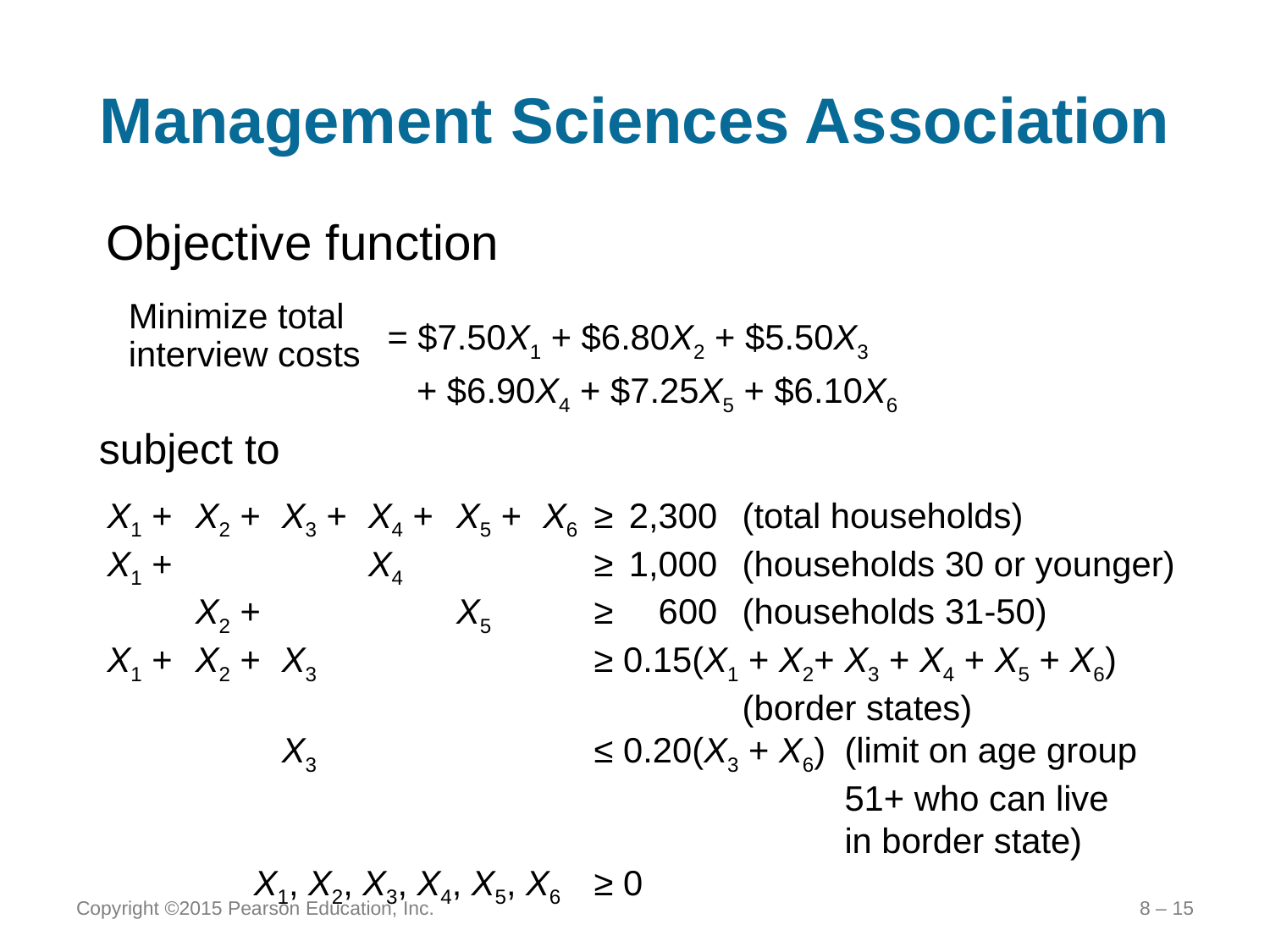

# Management Sciences Association
Objective function
Minimize total interview costs
= $7.50X1 + $6.80X2 + $5.50X3
   + $6.90X4 + $7.25X5 + $6.10X6
subject to
	X1 +	X2 +	X3 +	X4 +	X5 +	X6	≥	2,300	(total households)
	X1 +			X4			≥	1,000	(households 30 or younger)
		X2 +			X5		≥	600	(households 31-50)
	X1 +	X2 +	X3 				≥ 0.15(X1 + X2+ X3 + X4 + X5 + X6)
									(border states)
			X3 				≤ 0.20(X3 + X6)	(limit on age group
										51+ who can live
										in border state)
		      X1, X2, X3, X4, X5, X6 	≥ 0
Copyright ©2015 Pearson Education, Inc.
8 – 15